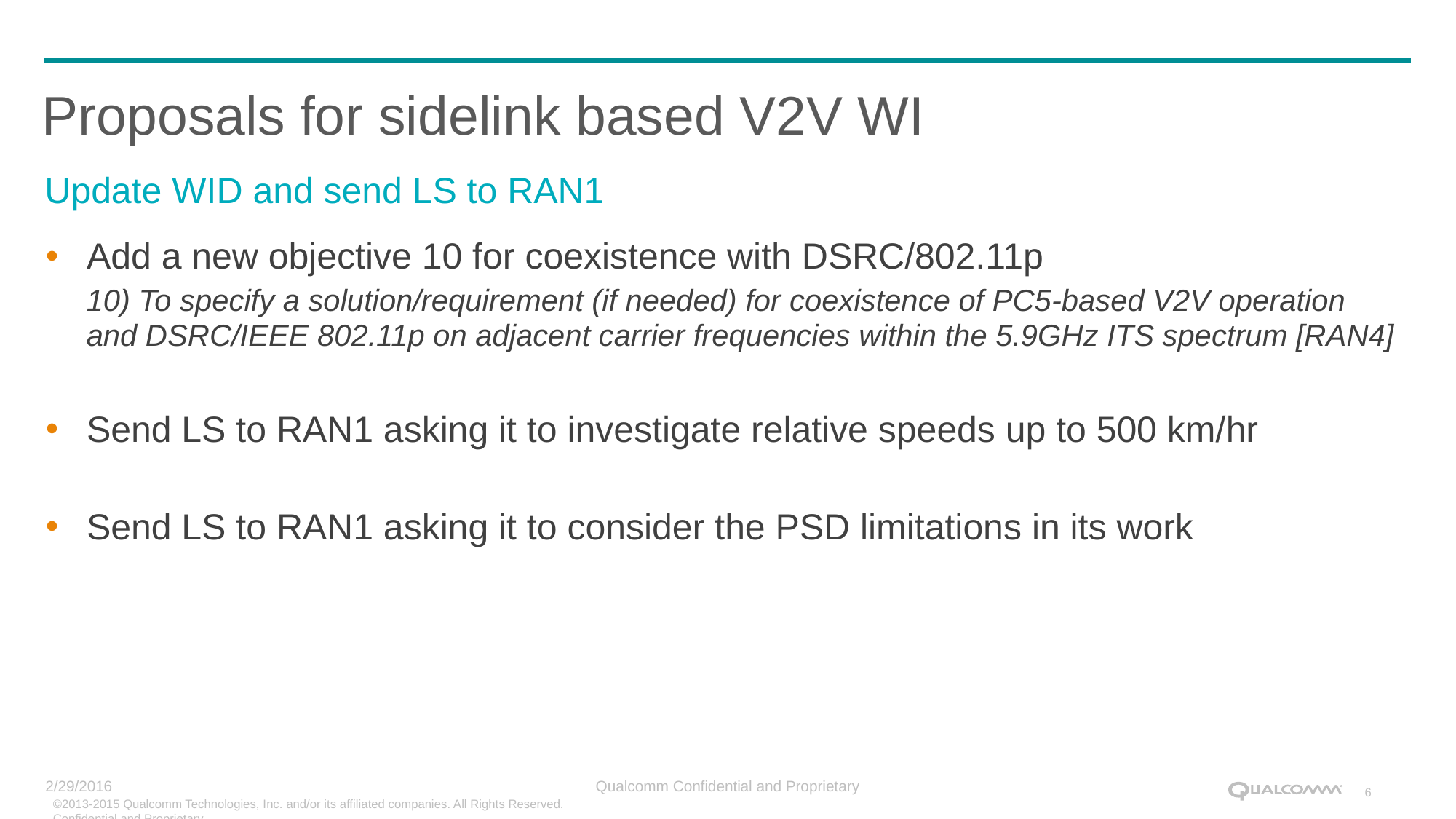

# Proposals for sidelink based V2V WI
Update WID and send LS to RAN1
Add a new objective 10 for coexistence with DSRC/802.11p
10) To specify a solution/requirement (if needed) for coexistence of PC5-based V2V operation and DSRC/IEEE 802.11p on adjacent carrier frequencies within the 5.9GHz ITS spectrum [RAN4]

Send LS to RAN1 asking it to investigate relative speeds up to 500 km/hr

Send LS to RAN1 asking it to consider the PSD limitations in its work